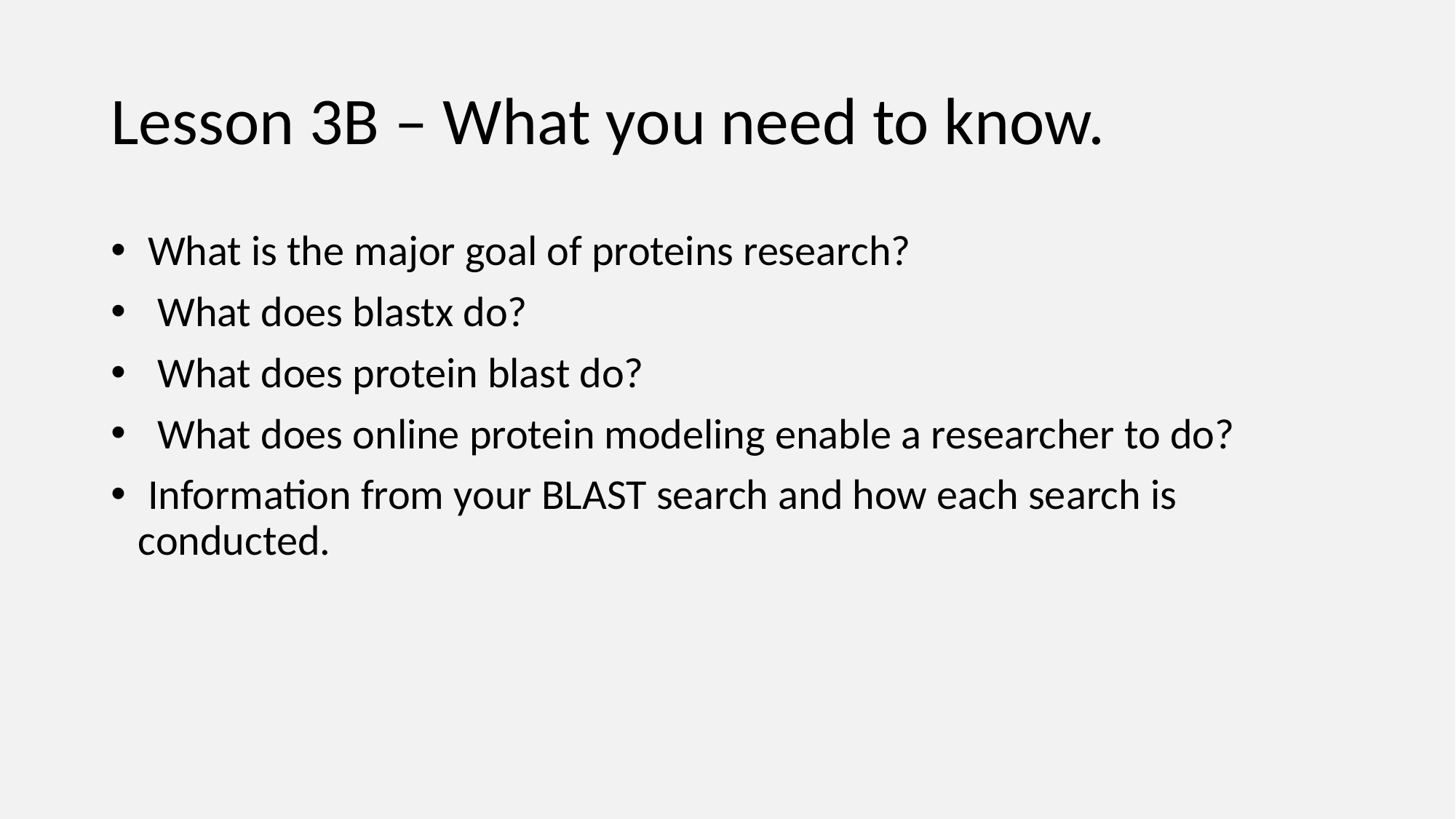

# Lesson 3B – What you need to know.
 What is the major goal of proteins research?
  What does blastx do?
  What does protein blast do?
  What does online protein modeling enable a researcher to do?
 Information from your BLAST search and how each search is conducted.